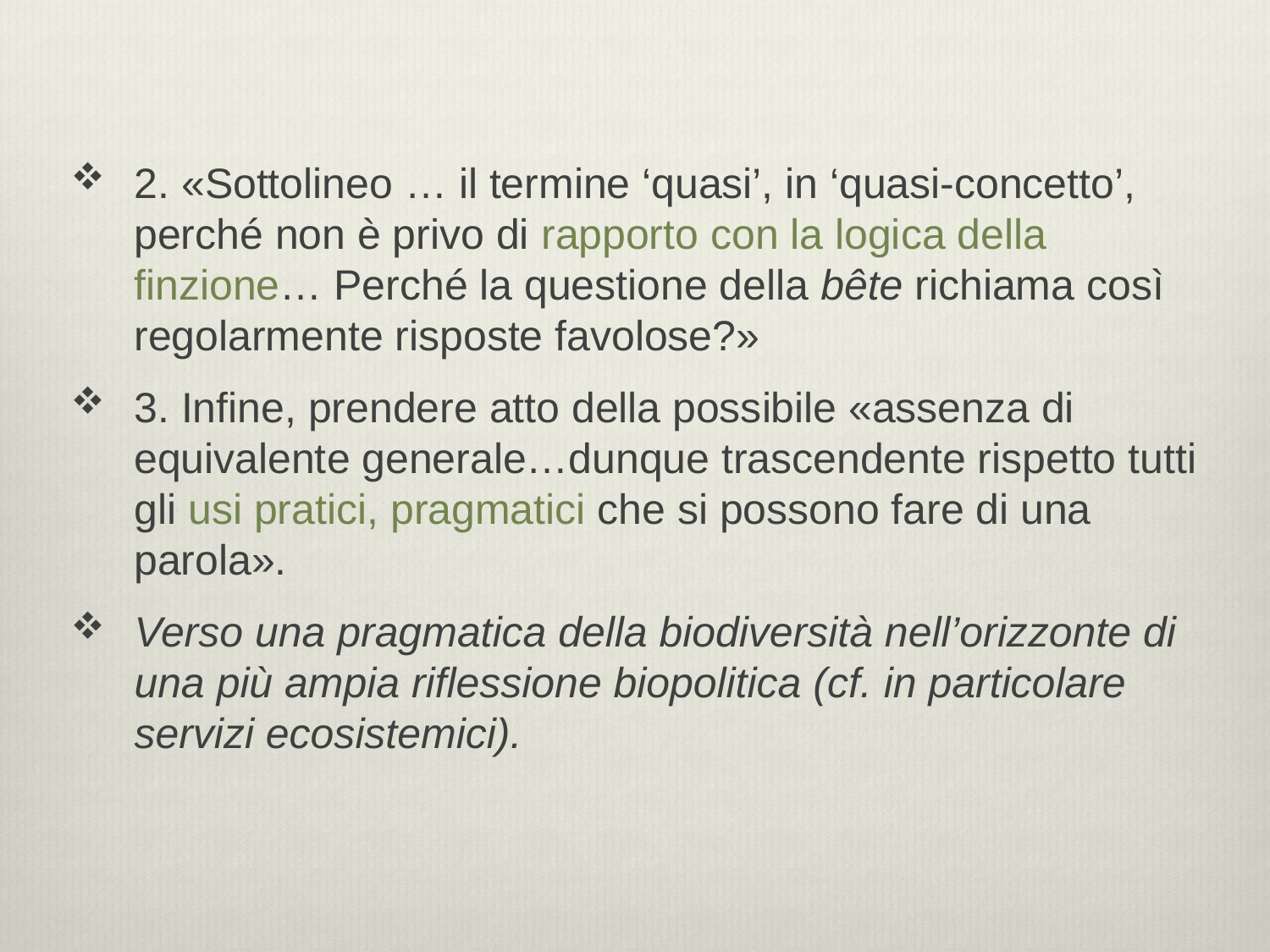

2. «Sottolineo … il termine ‘quasi’, in ‘quasi-concetto’, perché non è privo di rapporto con la logica della finzione… Perché la questione della bête richiama così regolarmente risposte favolose?»
3. Infine, prendere atto della possibile «assenza di equivalente generale…dunque trascendente rispetto tutti gli usi pratici, pragmatici che si possono fare di una parola».
Verso una pragmatica della biodiversità nell’orizzonte di una più ampia riflessione biopolitica (cf. in particolare servizi ecosistemici).